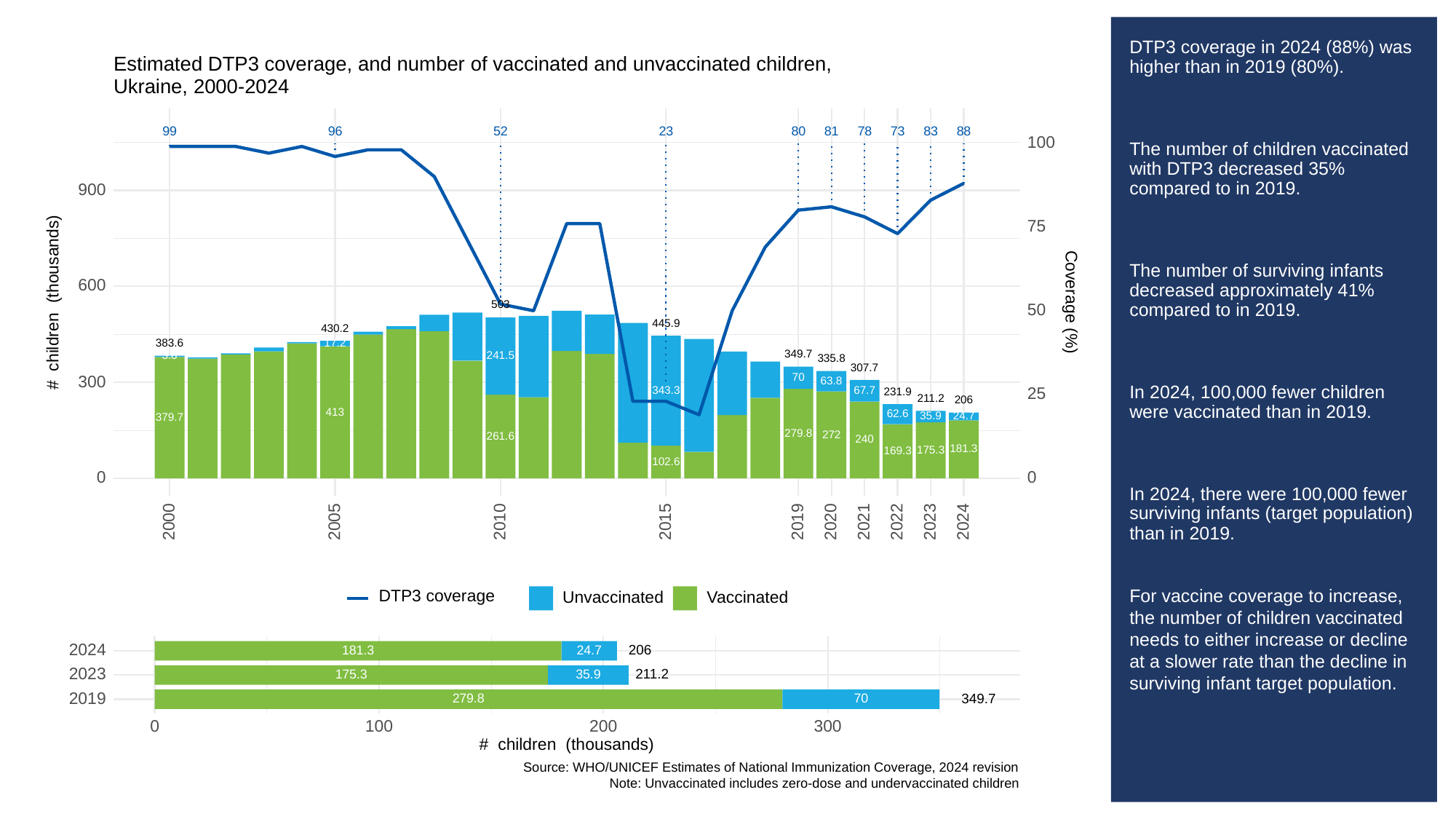

# DTP3 coverage in 2024 (88%) was higher than in 2019 (80%).

The number of children vaccinated with DTP3 decreased 35% compared to in 2019.

The number of surviving infants decreased approximately 41% compared to in 2019.

In 2024, 100,000 fewer children were vaccinated than in 2019.

In 2024, there were 100,000 fewer surviving infants (target population) than in 2019.

For vaccine coverage to increase, the number of children vaccinated needs to either increase or decline at a slower rate than the decline in surviving infant target population.

Estimated DTP3 coverage, and number of vaccinated and unvaccinated children,
Ukraine, 2000-2024

23
73
83
99
96
52
80
81
78
88
100

900

75

600

#  children  (thousands)
Coverage (%)
503
50

445.9

430.2

383.6
17.2

349.7

241.5
3.8

335.8

307.7

70
300
63.8

343.3
67.7
231.9
25

211.2
206

413
62.6

24.7
35.9

379.7

279.8

272
261.6
240

181.3

175.3
169.3

102.6
0
0

2023
2000
2005
2010
2015
2019
2020
2021
2022
2024

DTP3 coverage
Unvaccinated
Vaccinated

2024
206
181.3
24.7

2023
211.2
175.3
35.9

2019
349.7
279.8
70

300
0
100
200
#  children  (thousands)
Source: WHO/UNICEF Estimates of National Immunization Coverage, 2024 revision
Note: Unvaccinated includes zero-dose and undervaccinated children